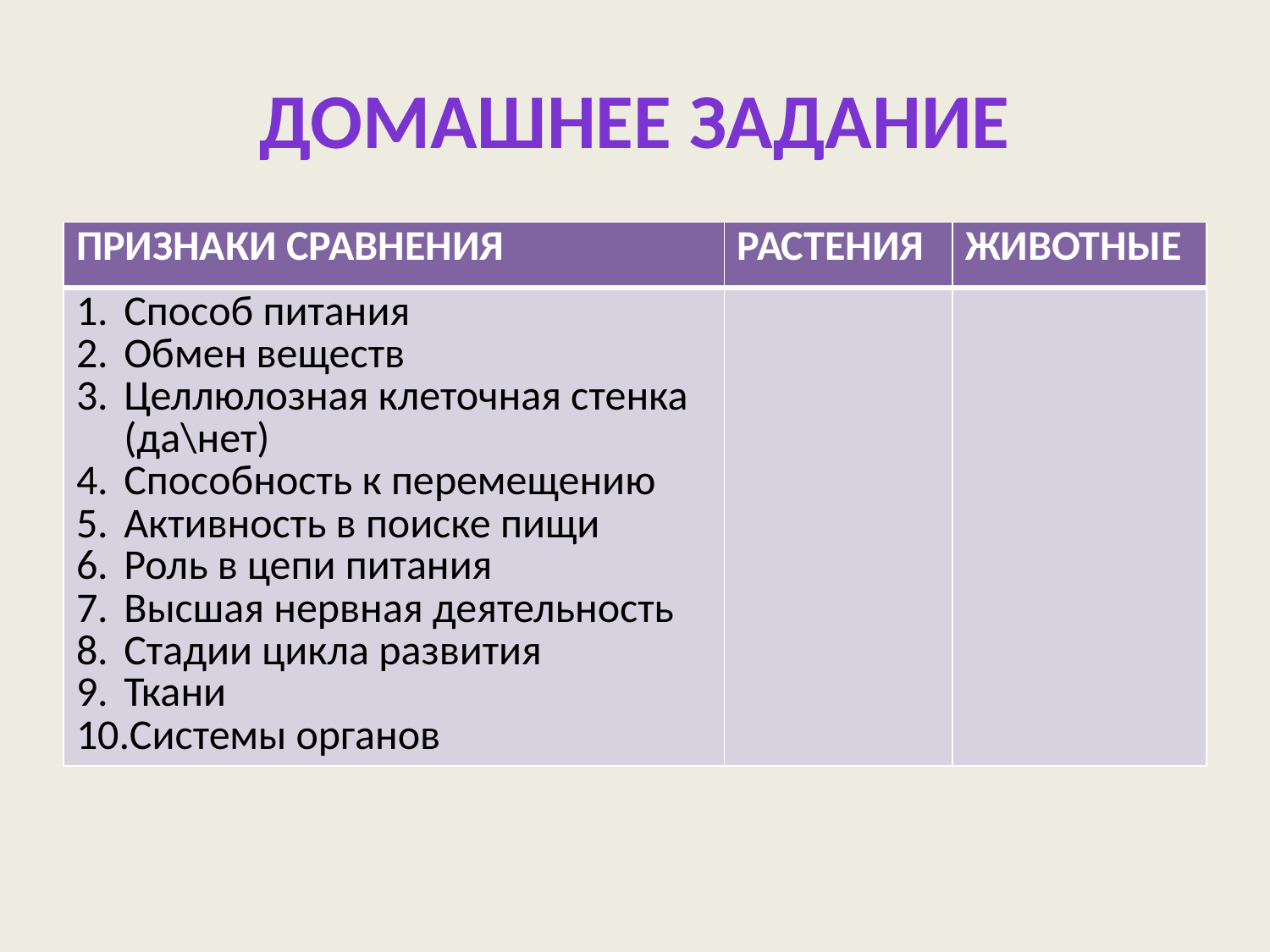

# ДОМАШНЕЕ ЗАДАНИЕ
| ПРИЗНАКИ СРАВНЕНИЯ | РАСТЕНИЯ | ЖИВОТНЫЕ |
| --- | --- | --- |
| Способ питания Обмен веществ Целлюлозная клеточная стенка (да\нет) Способность к перемещению Активность в поиске пищи Роль в цепи питания Высшая нервная деятельность Стадии цикла развития Ткани Системы органов |  |  |